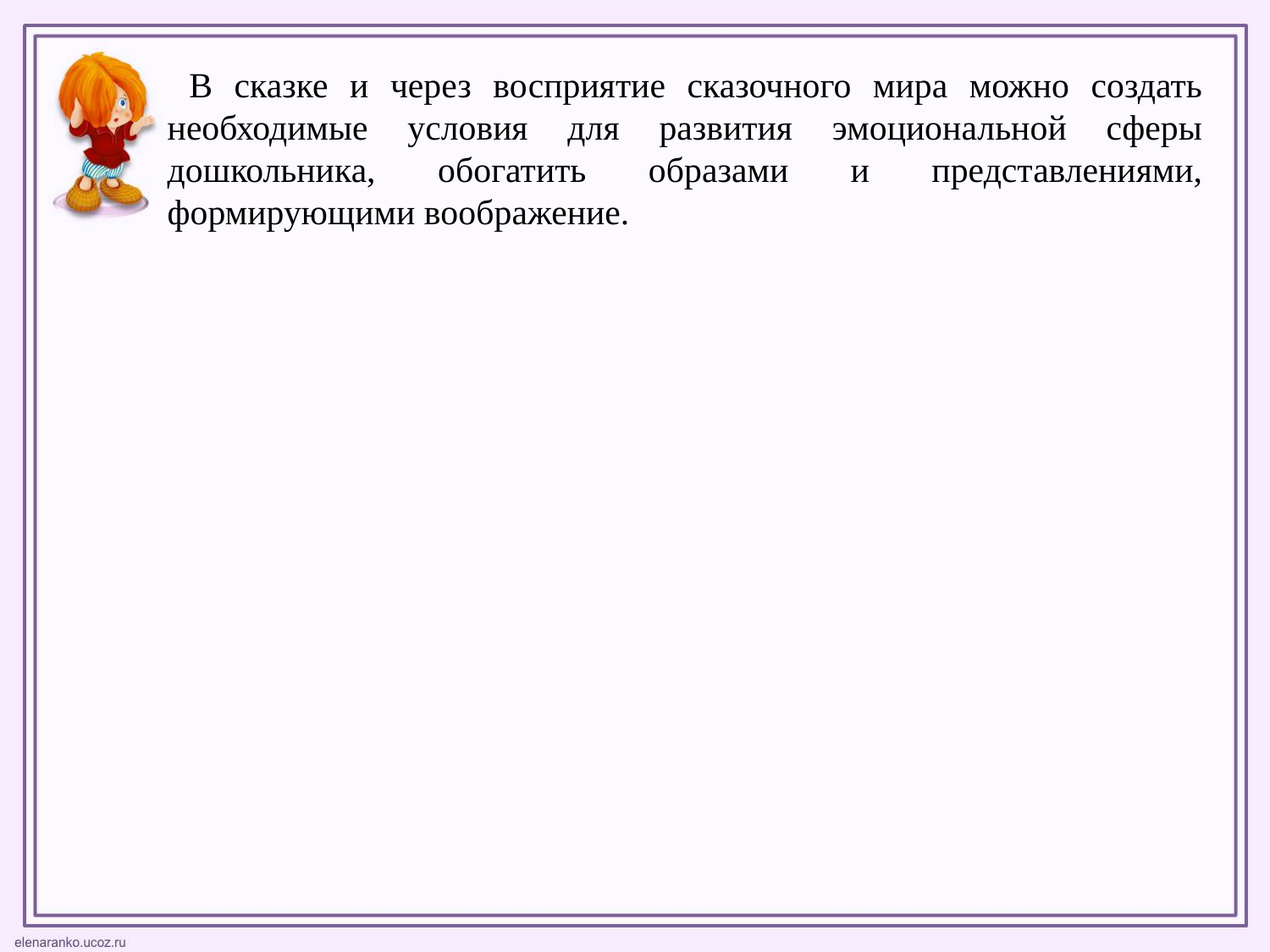

В сказке и через восприятие сказочного мира можно создать необходимые условия для развития эмоциональной сферы дошкольника, обогатить образами и представлениями, формирующими воображение.